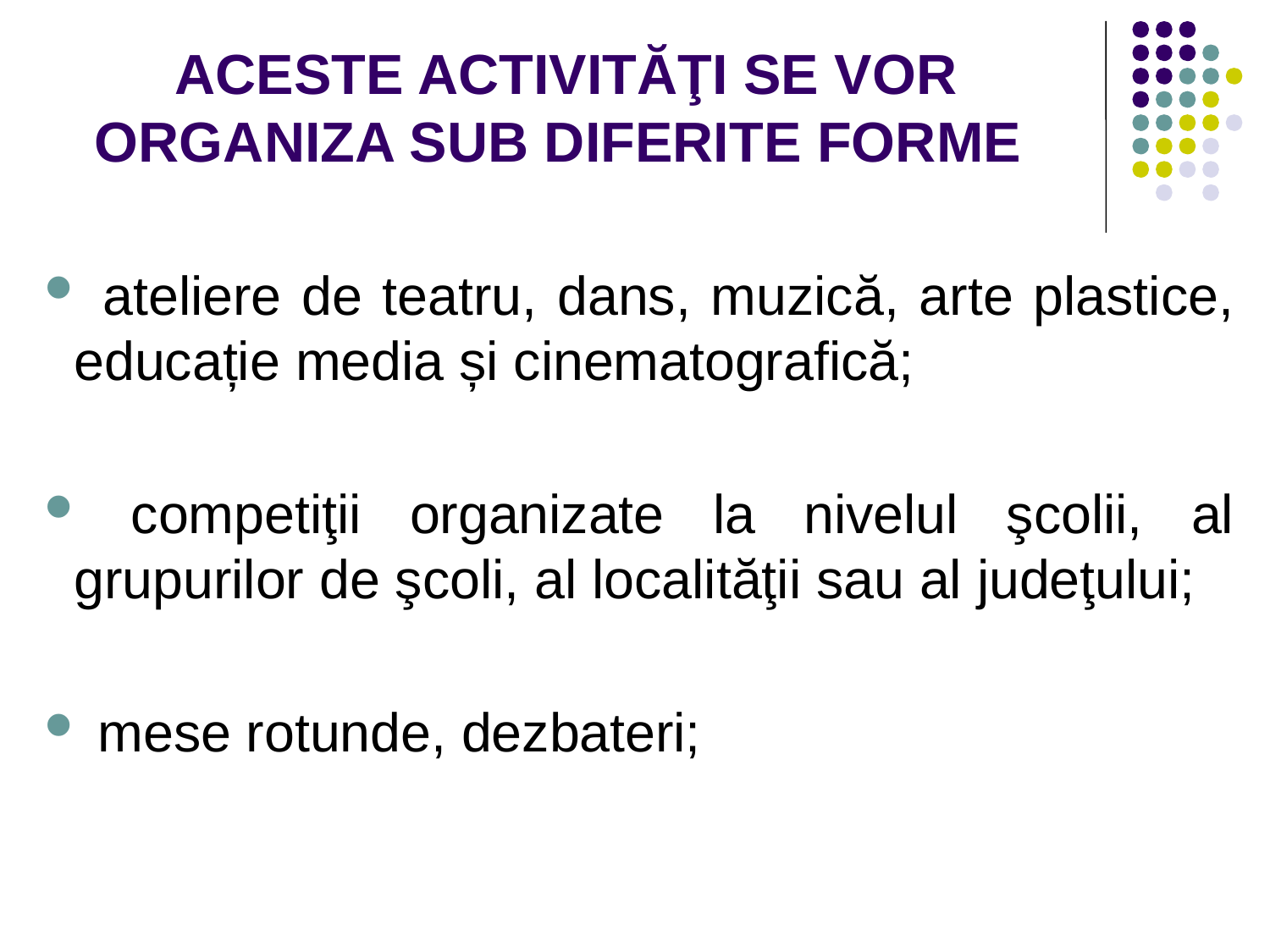

# ACESTE ACTIVITĂŢI SE VOR ORGANIZA SUB DIFERITE FORME
 ateliere de teatru, dans, muzică, arte plastice, educație media și cinematografică;

 competiţii organizate la nivelul şcolii, al grupurilor de şcoli, al localităţii sau al judeţului;

 mese rotunde, dezbateri;